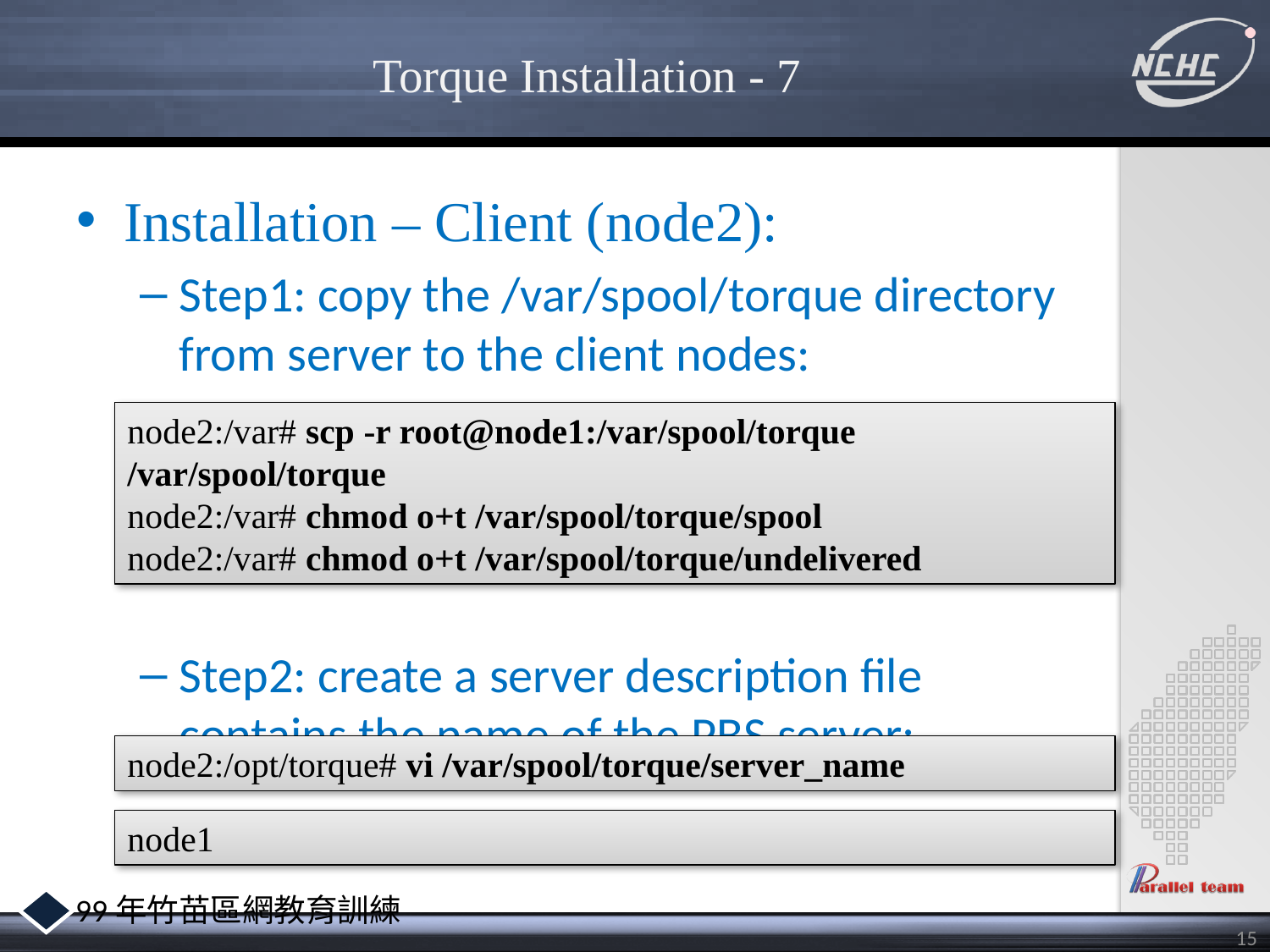

# Torque Installation - 7
Installation – Client (node2):
Step1: copy the /var/spool/torque directory from server to the client nodes:

Step2: create a server description file contains the name of the PBS server:
node2:/var# scp -r root@node1:/var/spool/torque /var/spool/torque
node2:/var# chmod o+t /var/spool/torque/spool
node2:/var# chmod o+t /var/spool/torque/undelivered
node2:/opt/torque# vi /var/spool/torque/server_name
node1
15